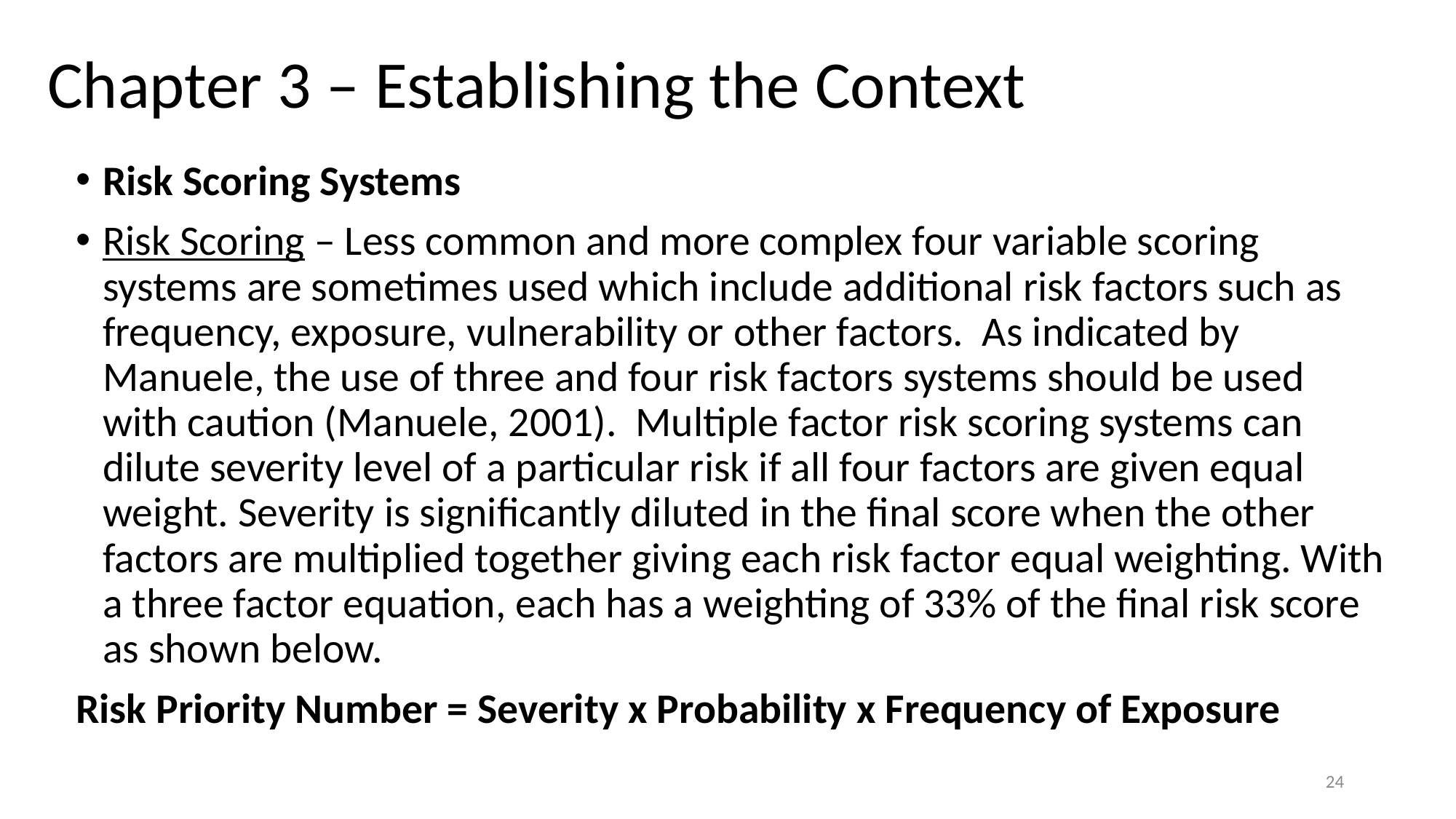

# Chapter 3 – Establishing the Context
Risk Scoring Systems
Risk Scoring – Less common and more complex four variable scoring systems are sometimes used which include additional risk factors such as frequency, exposure, vulnerability or other factors.  As indicated by Manuele, the use of three and four risk factors systems should be used with caution (Manuele, 2001).  Multiple factor risk scoring systems can dilute severity level of a particular risk if all four factors are given equal weight. Severity is significantly diluted in the final score when the other factors are multiplied together giving each risk factor equal weighting. With a three factor equation, each has a weighting of 33% of the final risk score as shown below.
Risk Priority Number = Severity x Probability x Frequency of Exposure
24